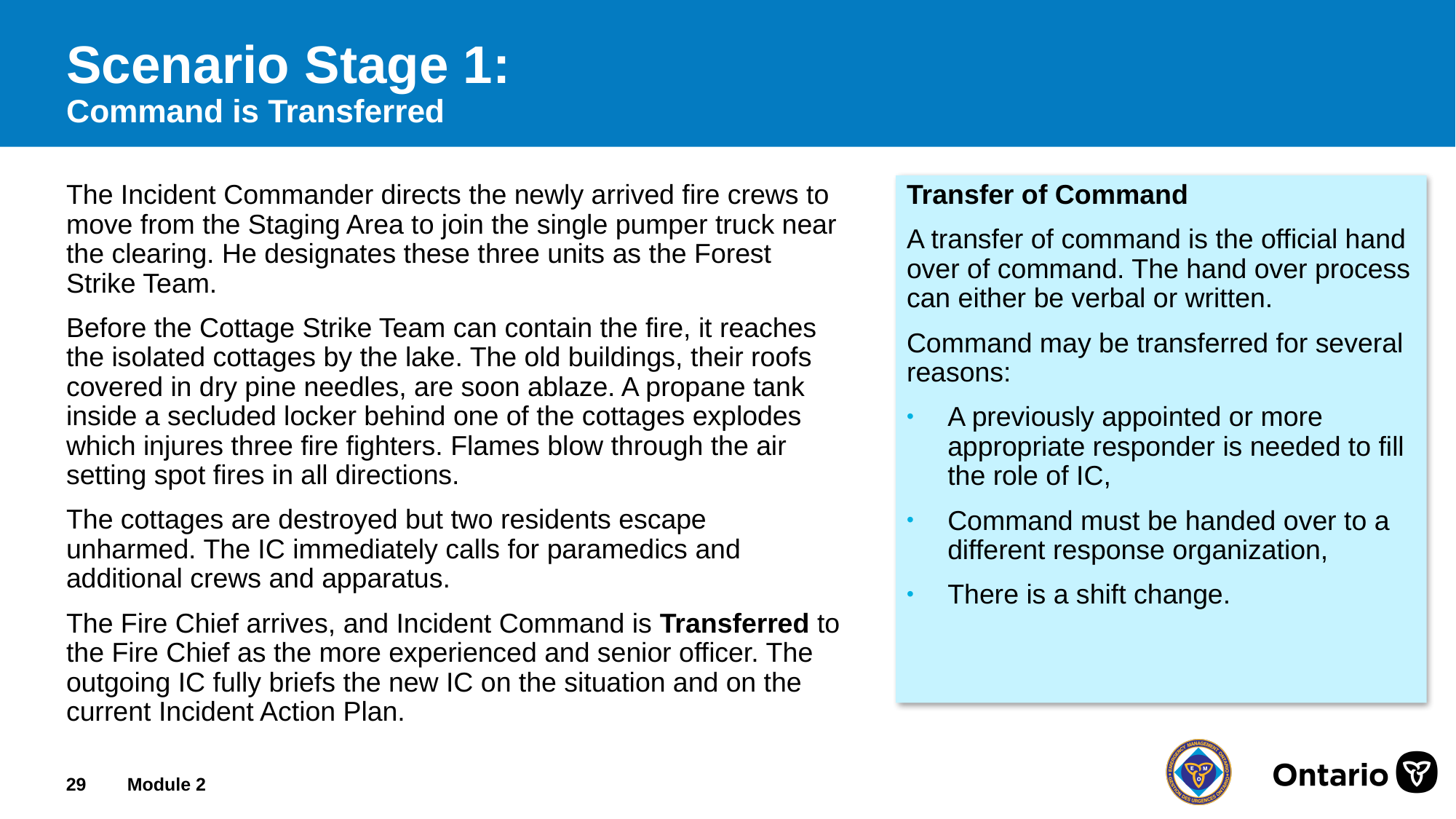

# Scenario Stage 1: Command is Transferred
The Incident Commander directs the newly arrived fire crews to move from the Staging Area to join the single pumper truck near the clearing. He designates these three units as the Forest Strike Team.
Before the Cottage Strike Team can contain the fire, it reaches the isolated cottages by the lake. The old buildings, their roofs covered in dry pine needles, are soon ablaze. A propane tank inside a secluded locker behind one of the cottages explodes which injures three fire fighters. Flames blow through the air setting spot fires in all directions.
The cottages are destroyed but two residents escape unharmed. The IC immediately calls for paramedics and additional crews and apparatus.
The Fire Chief arrives, and Incident Command is Transferred to the Fire Chief as the more experienced and senior officer. The outgoing IC fully briefs the new IC on the situation and on the current Incident Action Plan.
Transfer of Command
A transfer of command is the official hand over of command. The hand over process can either be verbal or written.
Command may be transferred for several reasons:
A previously appointed or more appropriate responder is needed to fill the role of IC,
Command must be handed over to a different response organization,
There is a shift change.
29
Module 2